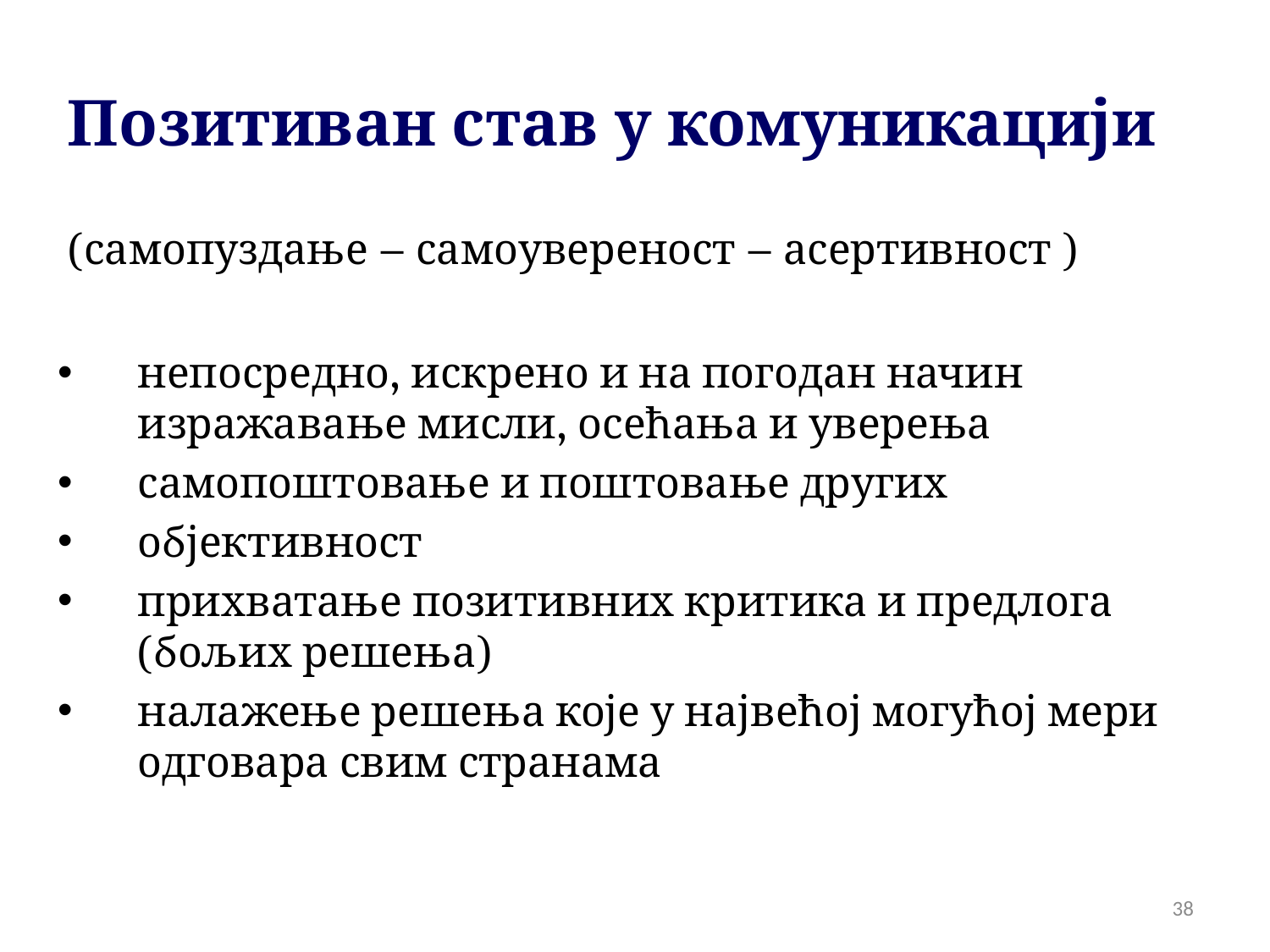

Позитиван став у комуникацији

(самопуздање – самоувереност – асертивност )

непосредно, искрено и на погодан начин изражавање мисли, осећања и уверења
самопоштовање и поштовање других
објективност
прихватање позитивних критика и предлога (бољих решења)
налажење решења које у највећој могућој мери одговара свим странама

38